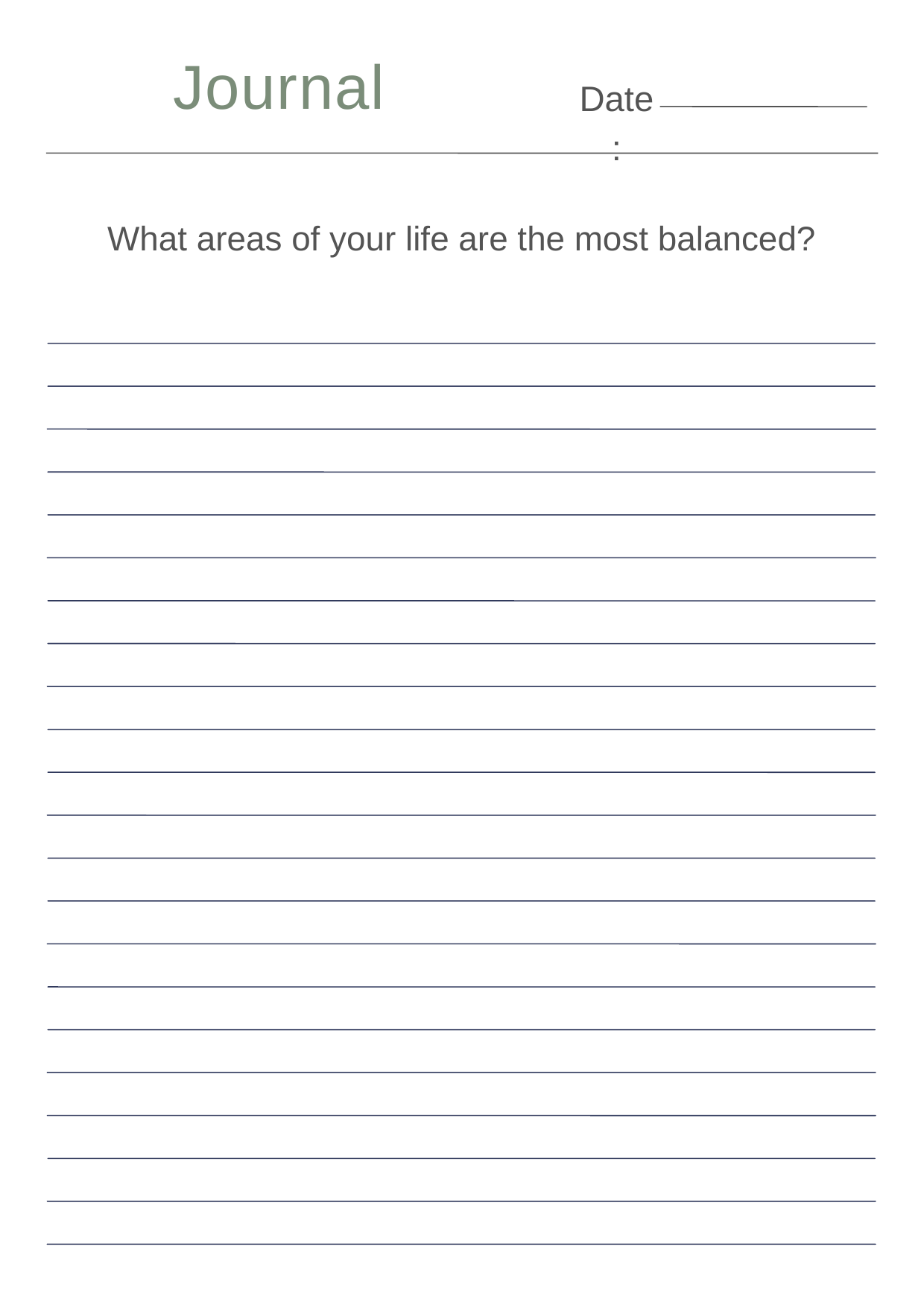

Journal
Date:

What areas of your life are the most balanced?